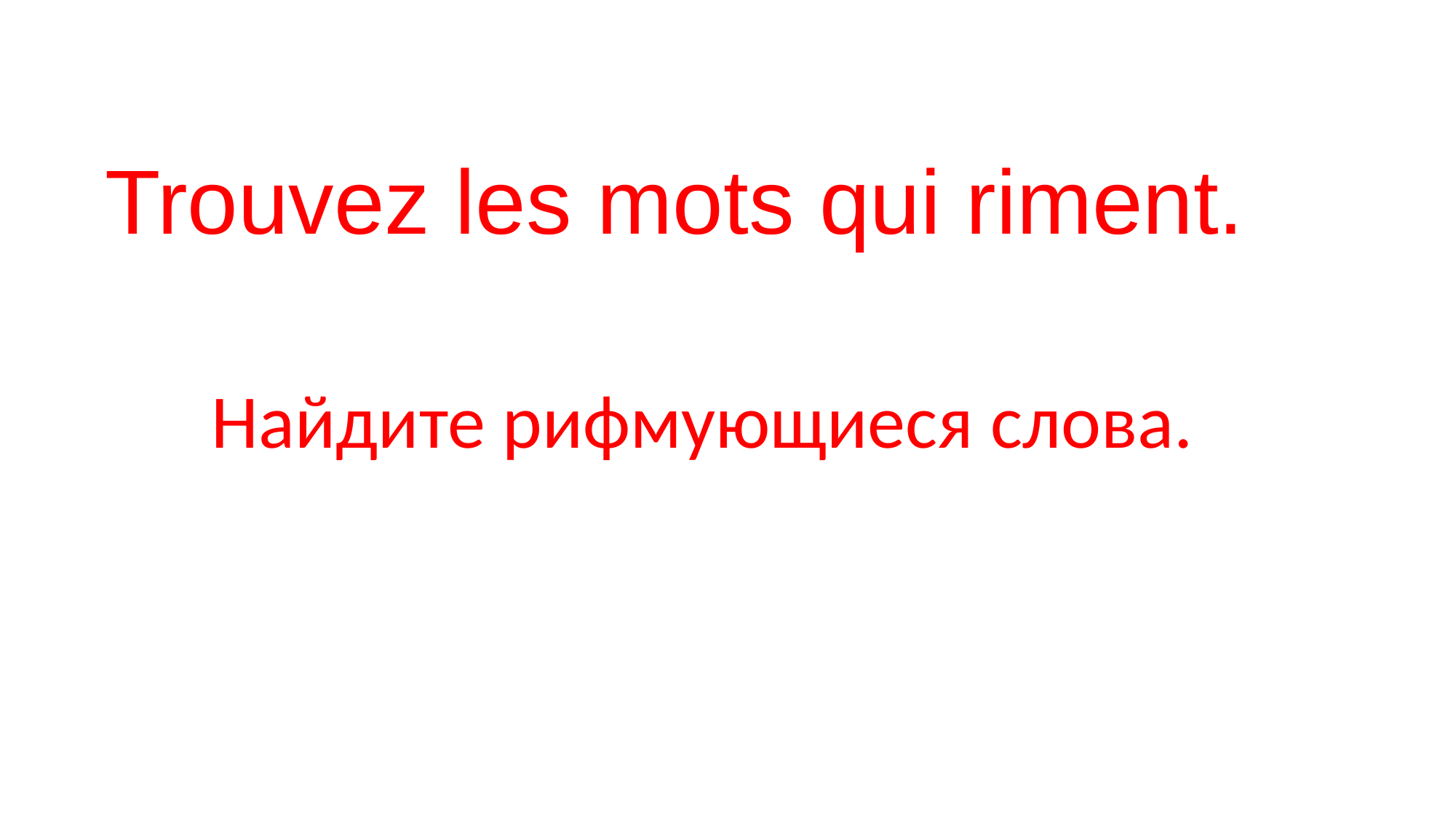

# Trouvez les mots qui riment.
Найдите рифмующиеся слова.